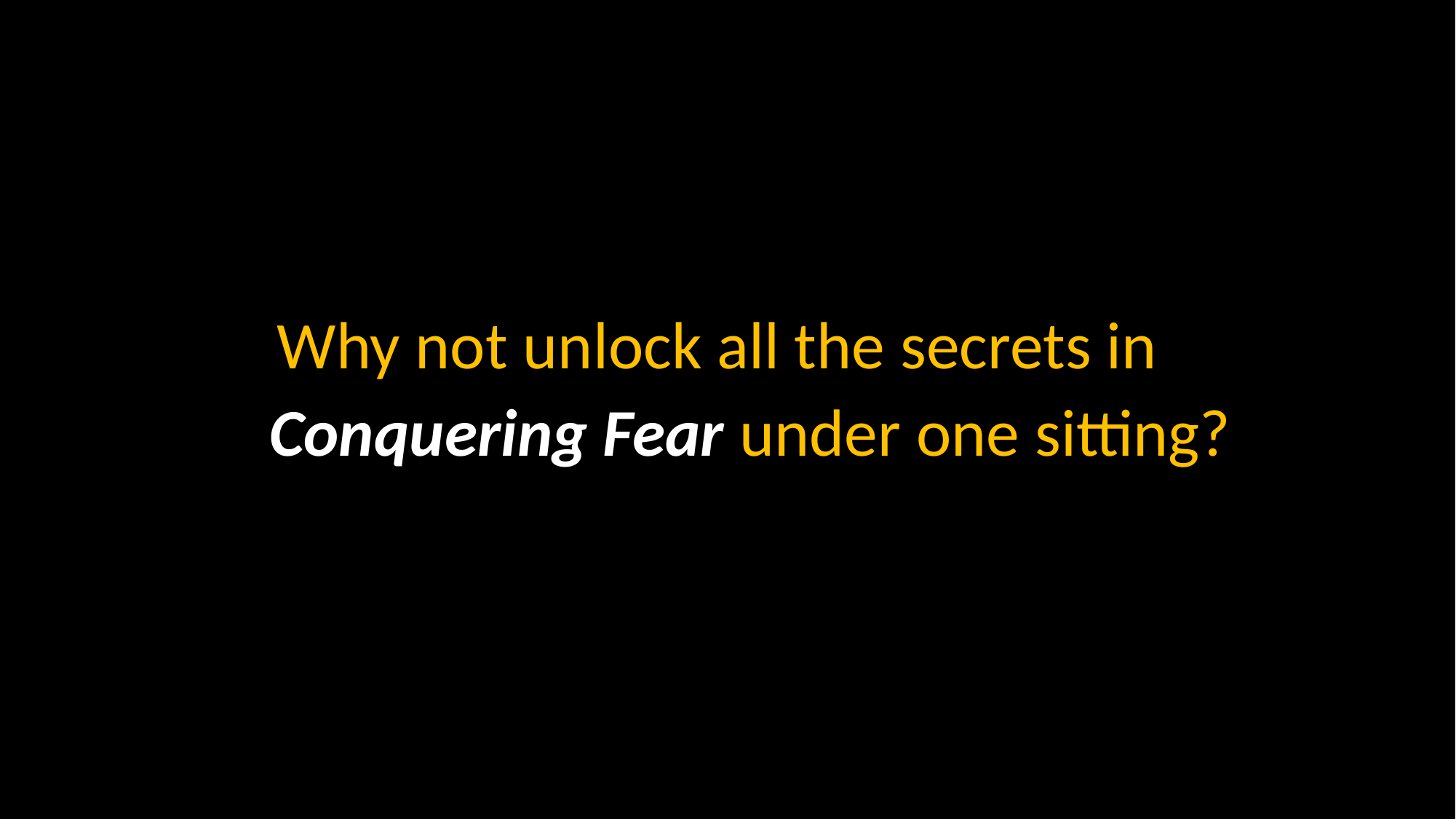

Why not unlock all the secrets in C
 Conquering Fear under one sitting?